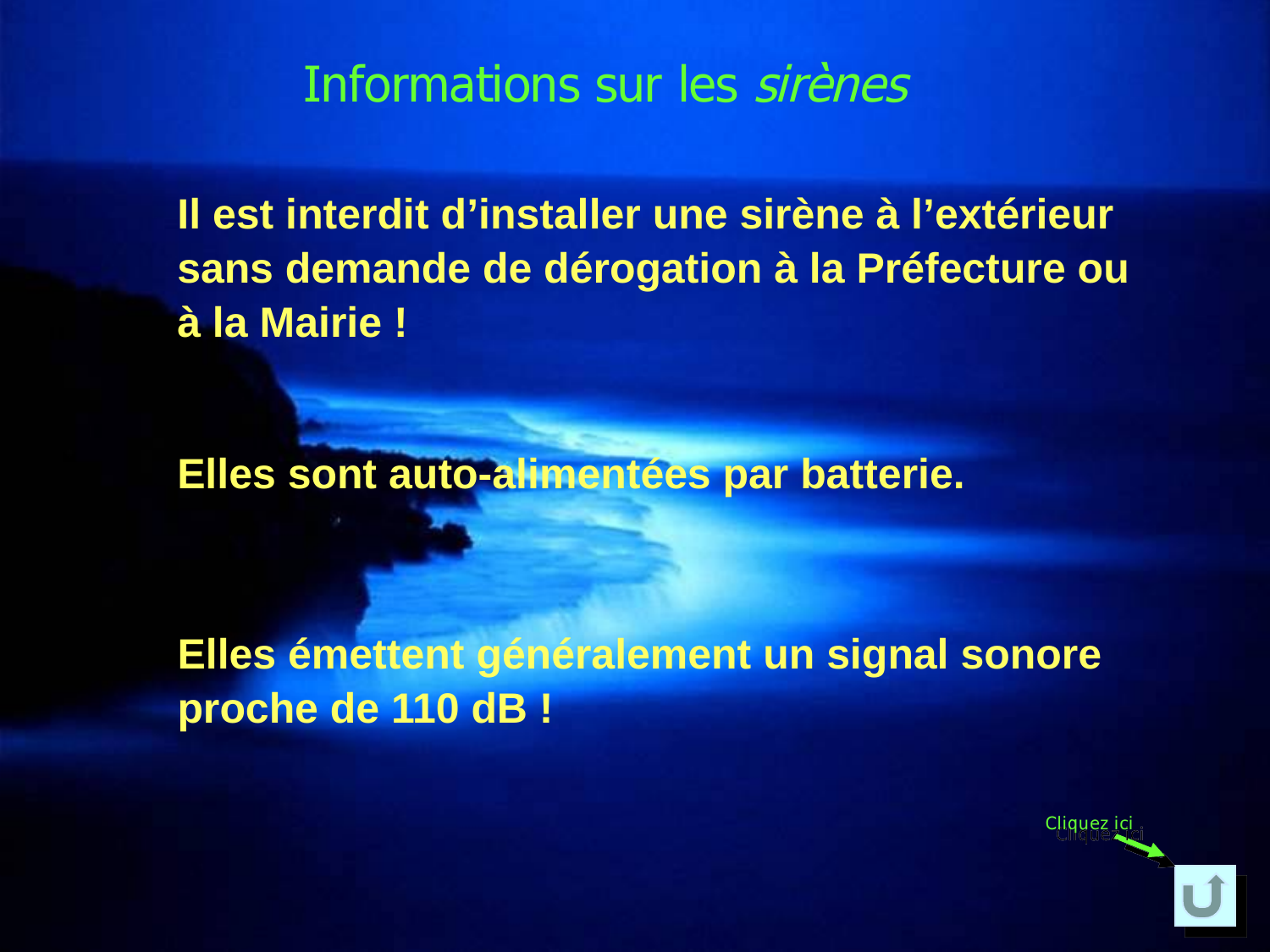

Informations sur les sirènes
Il est interdit d’installer une sirène à l’extérieur
sans demande de dérogation à la Préfecture ou
à la Mairie !
Elles sont auto-alimentées par batterie.
Elles émettent généralement un signal sonore
proche de 110 dB !
Cliquez ici